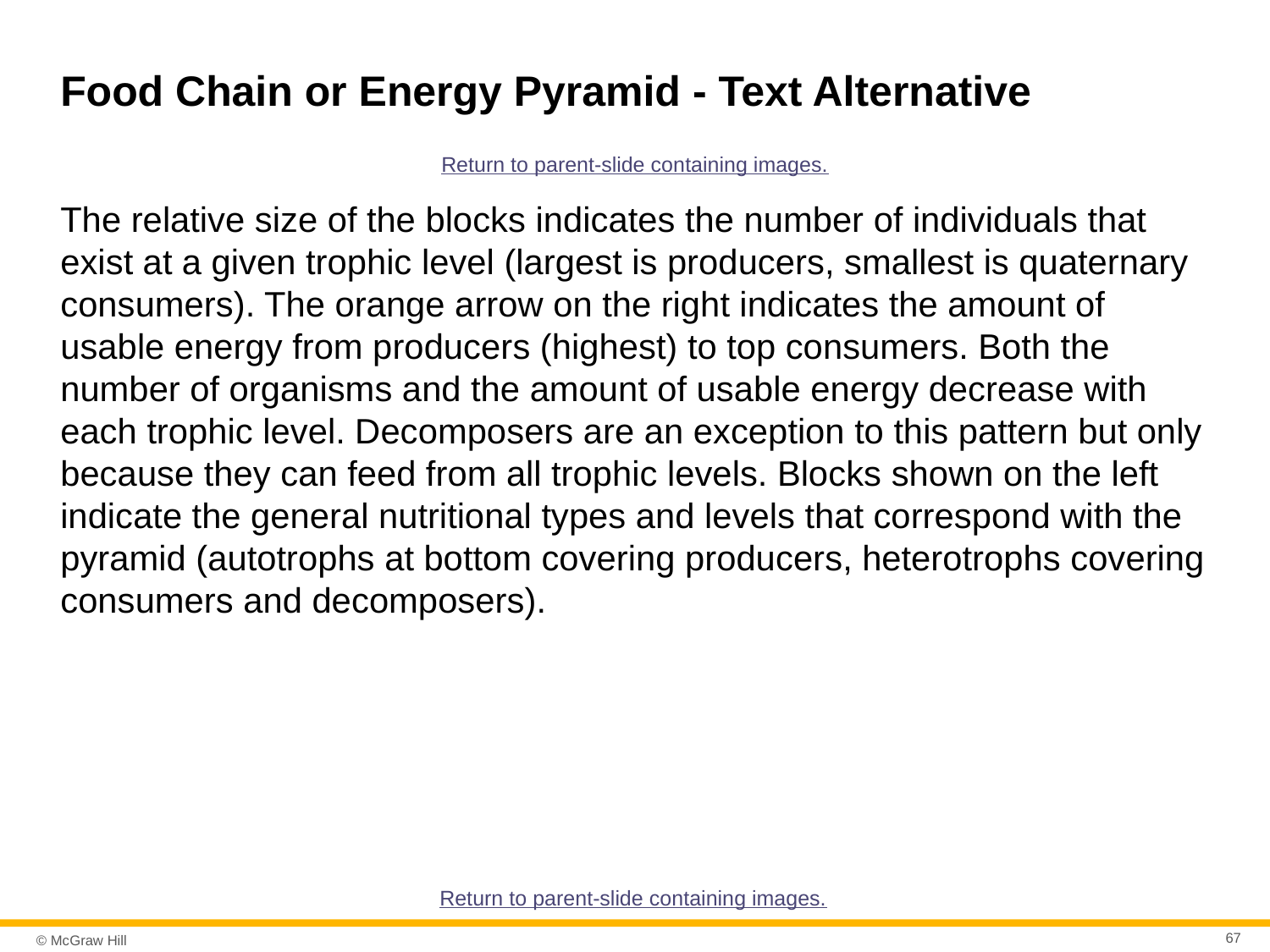

# Food Chain or Energy Pyramid - Text Alternative
Return to parent-slide containing images.
The relative size of the blocks indicates the number of individuals that exist at a given trophic level (largest is producers, smallest is quaternary consumers). The orange arrow on the right indicates the amount of usable energy from producers (highest) to top consumers. Both the number of organisms and the amount of usable energy decrease with each trophic level. Decomposers are an exception to this pattern but only because they can feed from all trophic levels. Blocks shown on the left indicate the general nutritional types and levels that correspond with the pyramid (autotrophs at bottom covering producers, heterotrophs covering consumers and decomposers).
Return to parent-slide containing images.